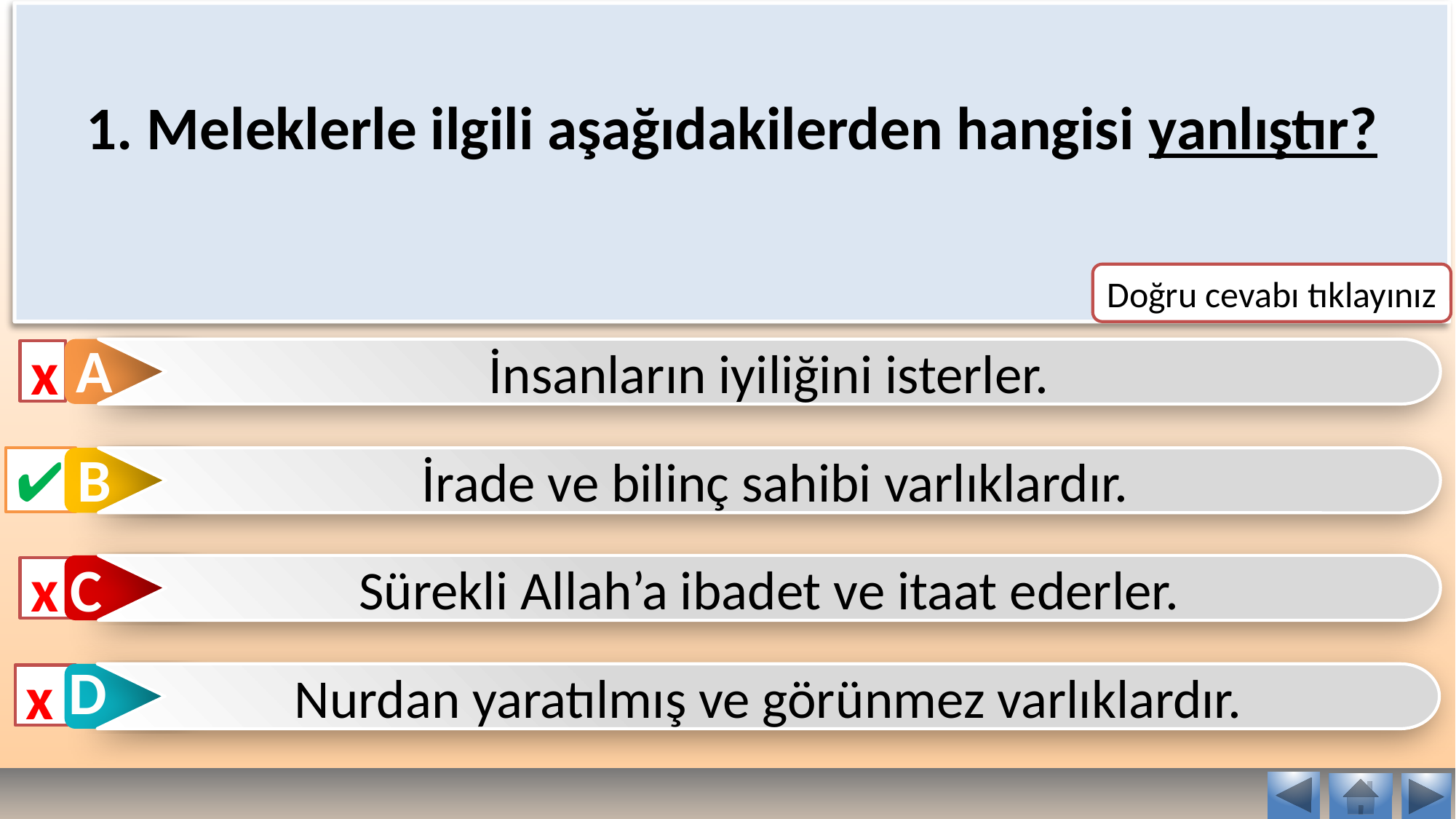

1. Meleklerle ilgili aşağıdakilerden hangisi yanlıştır?

Doğru cevabı tıklayınız
A

İnsanların iyiliğini isterler.
x
B
✔

 İrade ve bilinç sahibi varlıklardır.
C

Sürekli Allah’a ibadet ve itaat ederler.
x
D

Nurdan yaratılmış ve görünmez varlıklardır.
x